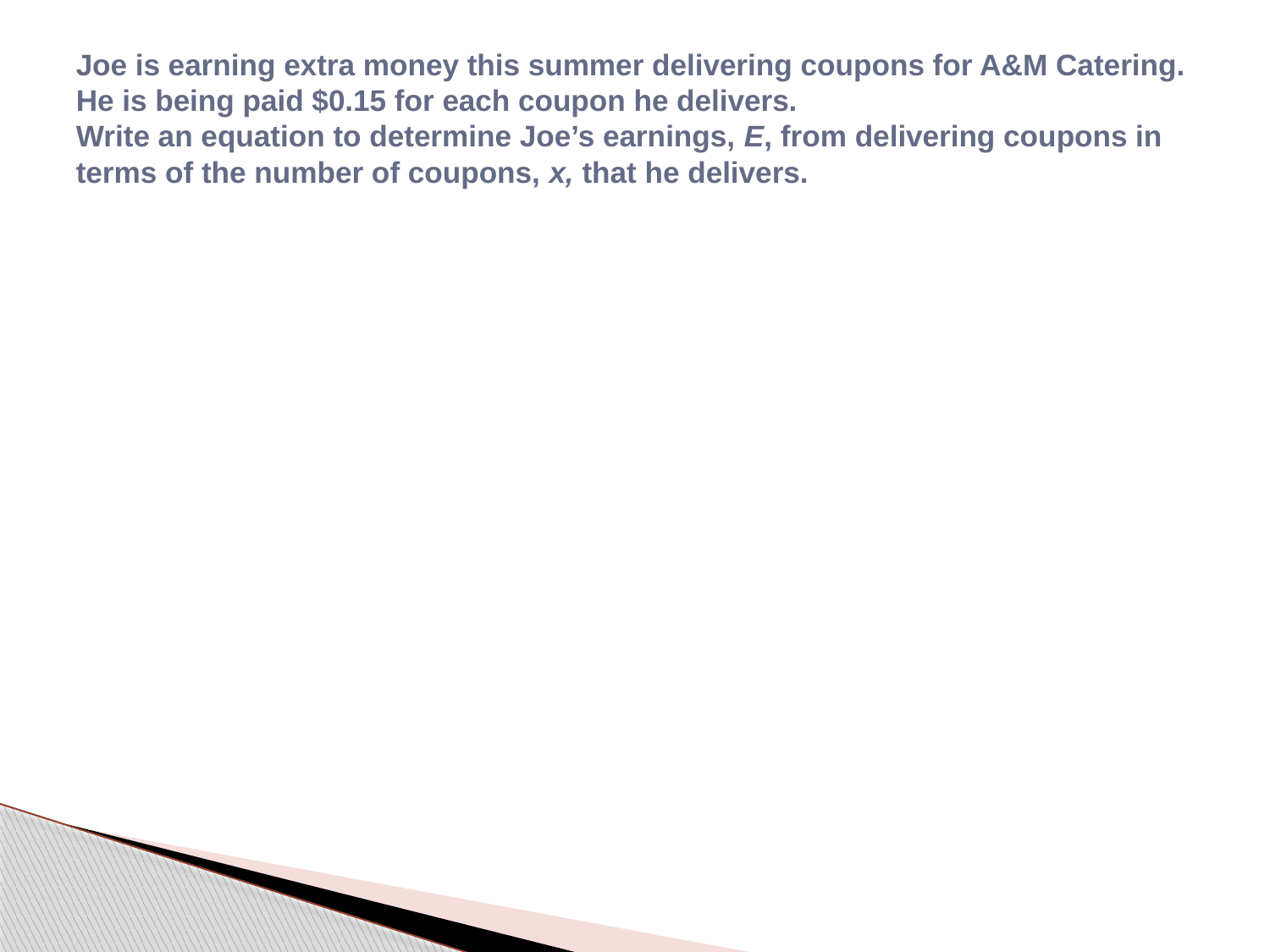

# Joe is earning extra money this summer delivering coupons for A&M Catering. He is being paid $0.15 for each coupon he delivers. Write an equation to determine Joe’s earnings, E, from delivering coupons in terms of the number of coupons, x, that he delivers.